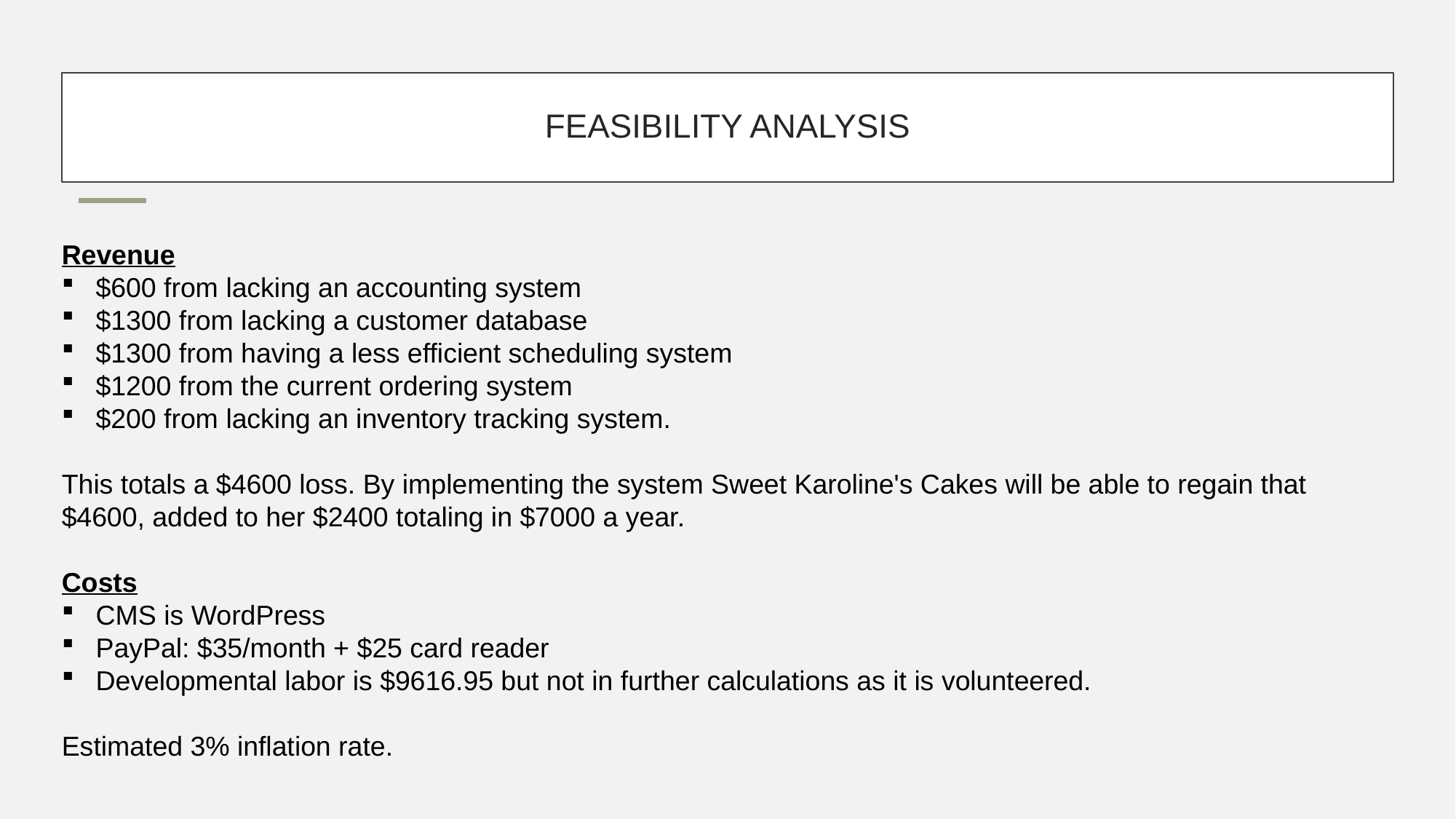

# FEASIBILITY ANALYSIS
Revenue
$600 from lacking an accounting system
$1300 from lacking a customer database
$1300 from having a less efficient scheduling system
$1200 from the current ordering system
$200 from lacking an inventory tracking system.

This totals a $4600 loss. By implementing the system Sweet Karoline's Cakes will be able to regain that $4600, added to her $2400 totaling in $7000 a year.

Costs
CMS is WordPress
PayPal: $35/month + $25 card reader
Developmental labor is $9616.95 but not in further calculations as it is volunteered.

Estimated 3% inflation rate.